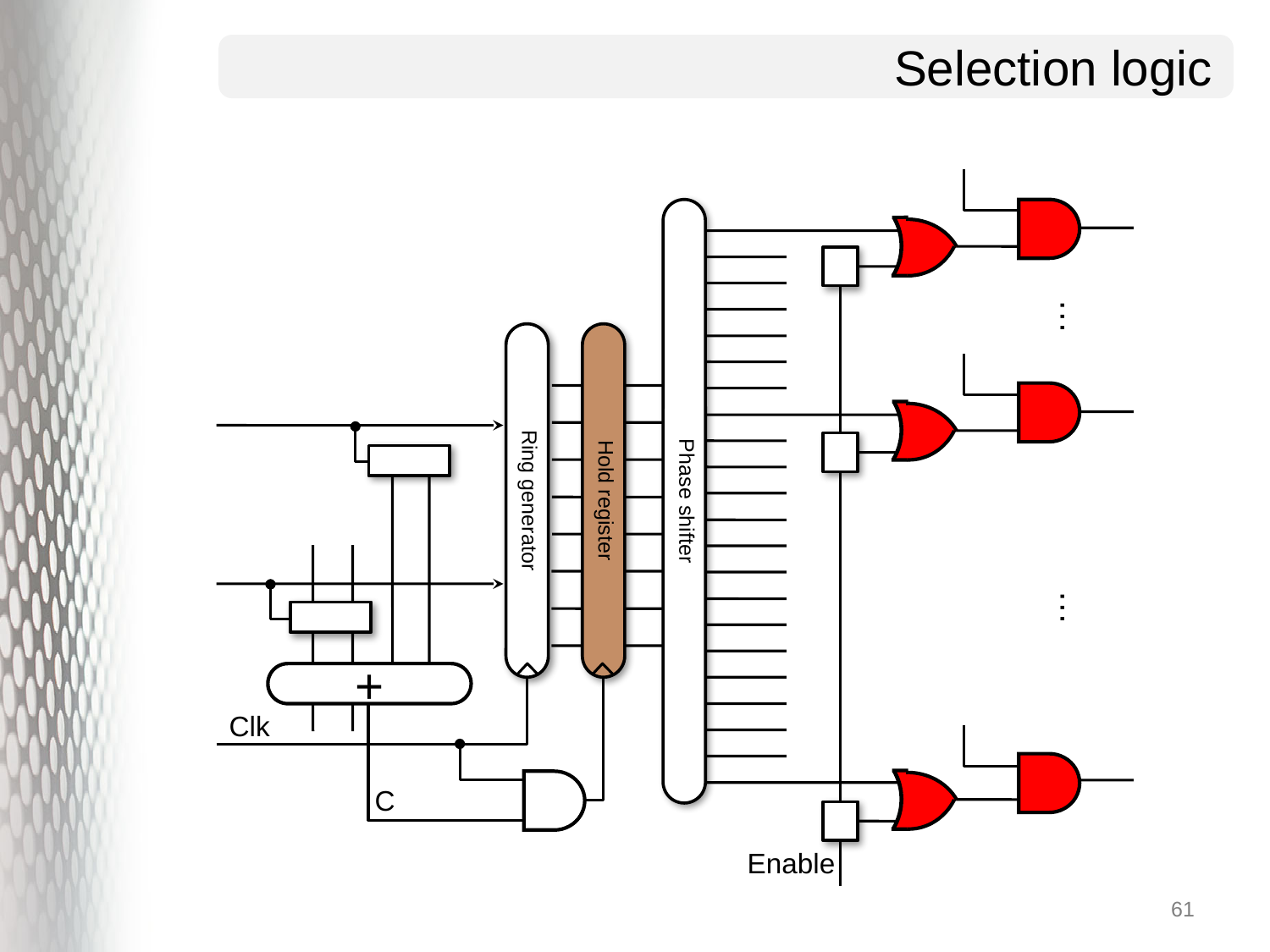

# Selection logic

…

Ring generator
Hold register
Phase shifter

…

+

Clk

C

Enable